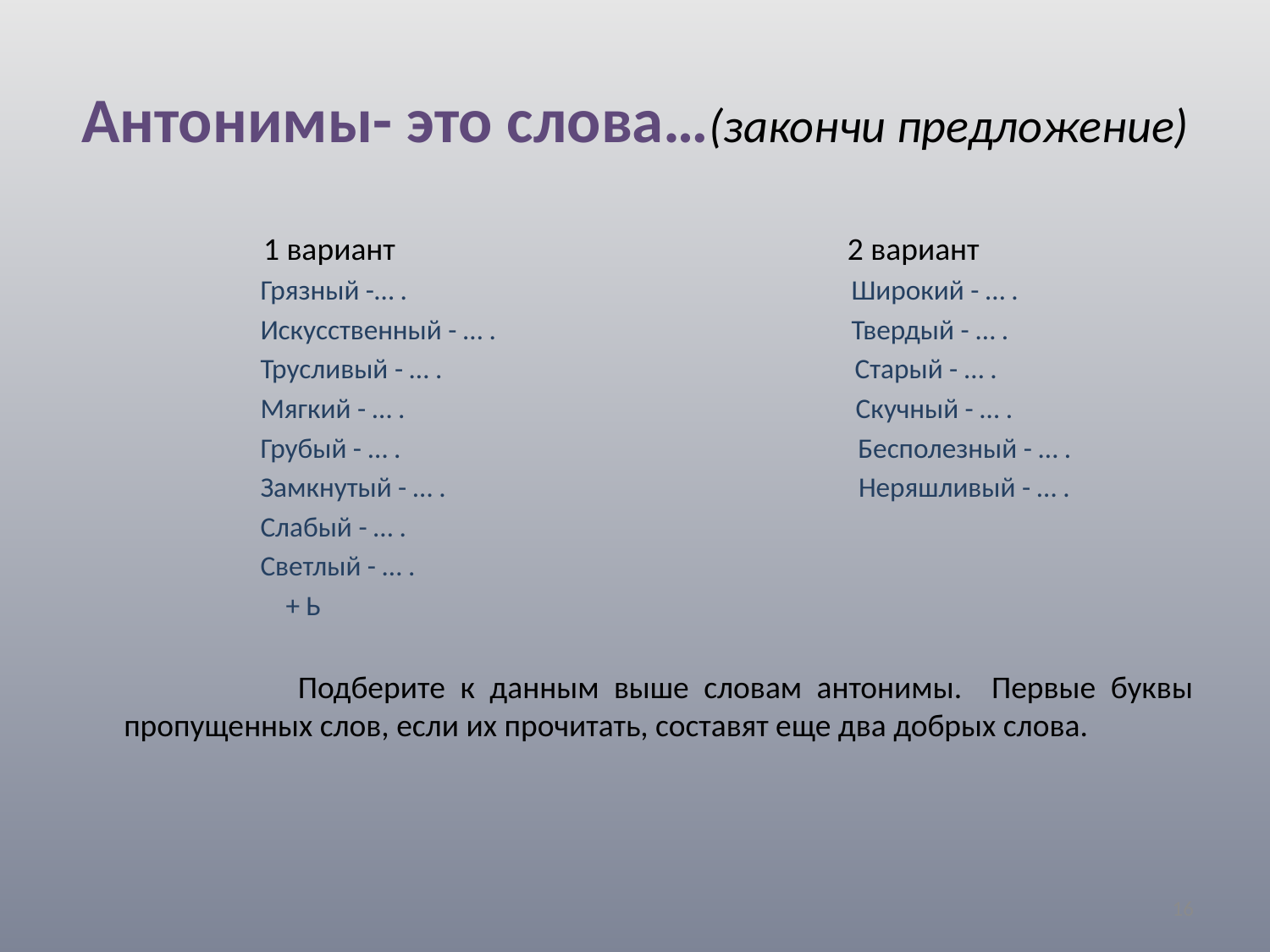

# Антонимы- это слова…(закончи предложение)
                          1 вариант                                                               2 вариант
                             Грязный -… .                                                                      Широкий - … .
                             Искусственный - … .                                                        Твердый - … .
                             Трусливый - … .                                                                 Старый - … .
                             Мягкий - … .                                                                       Скучный - … .
                             Грубый - … .                                                                        Бесполезный - … .
                             Замкнутый - … .                                                                 Неряшливый - … .
                             Слабый - … .
                             Светлый - … .
                                 + Ь

               Подберите к данным выше словам антонимы.  Первые буквы пропущенных слов, если их прочитать, составят еще два добрых слова.

16